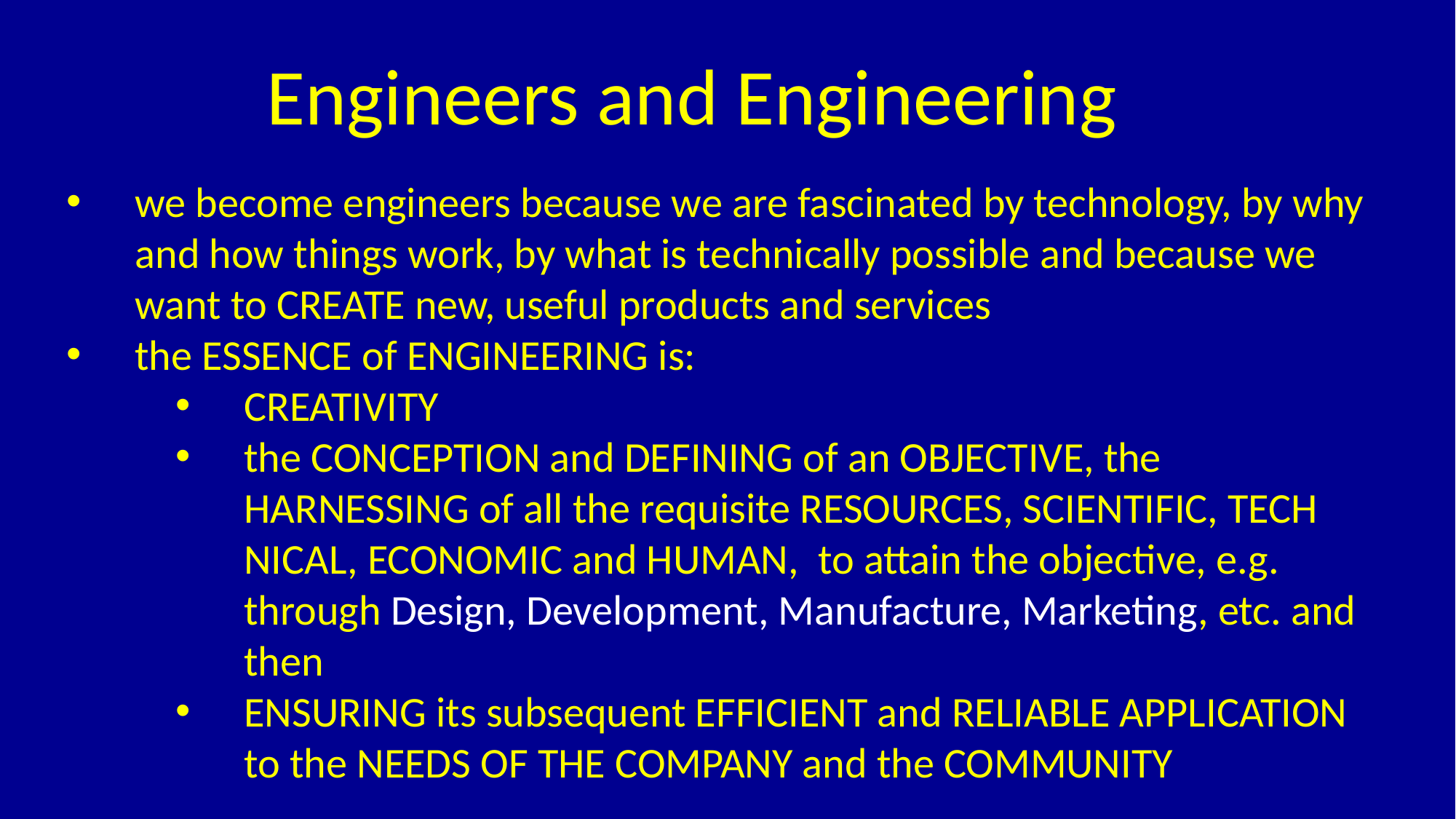

# Engineers and Engineering
we become engineers because we are fascinated by technology, by why and how things work, by what is technically possible and because we want to CREATE new, useful products and services
the ESSENCE of ENGINEERING is:
CREATIVITY
the CONCEPTION and DEFINING of an OBJECTIVE, the HARNESSING of all the requisite RESOURCES, SCIENTIFIC, TECH NICAL, ECONOMIC and HUMAN,  to attain the objective, e.g. through Design, Development, Manufacture, Marketing, etc. and then
ENSURING its subsequent EFFICIENT and RELIABLE APPLICATION to the NEEDS OF THE COMPANY and the COMMUNITY